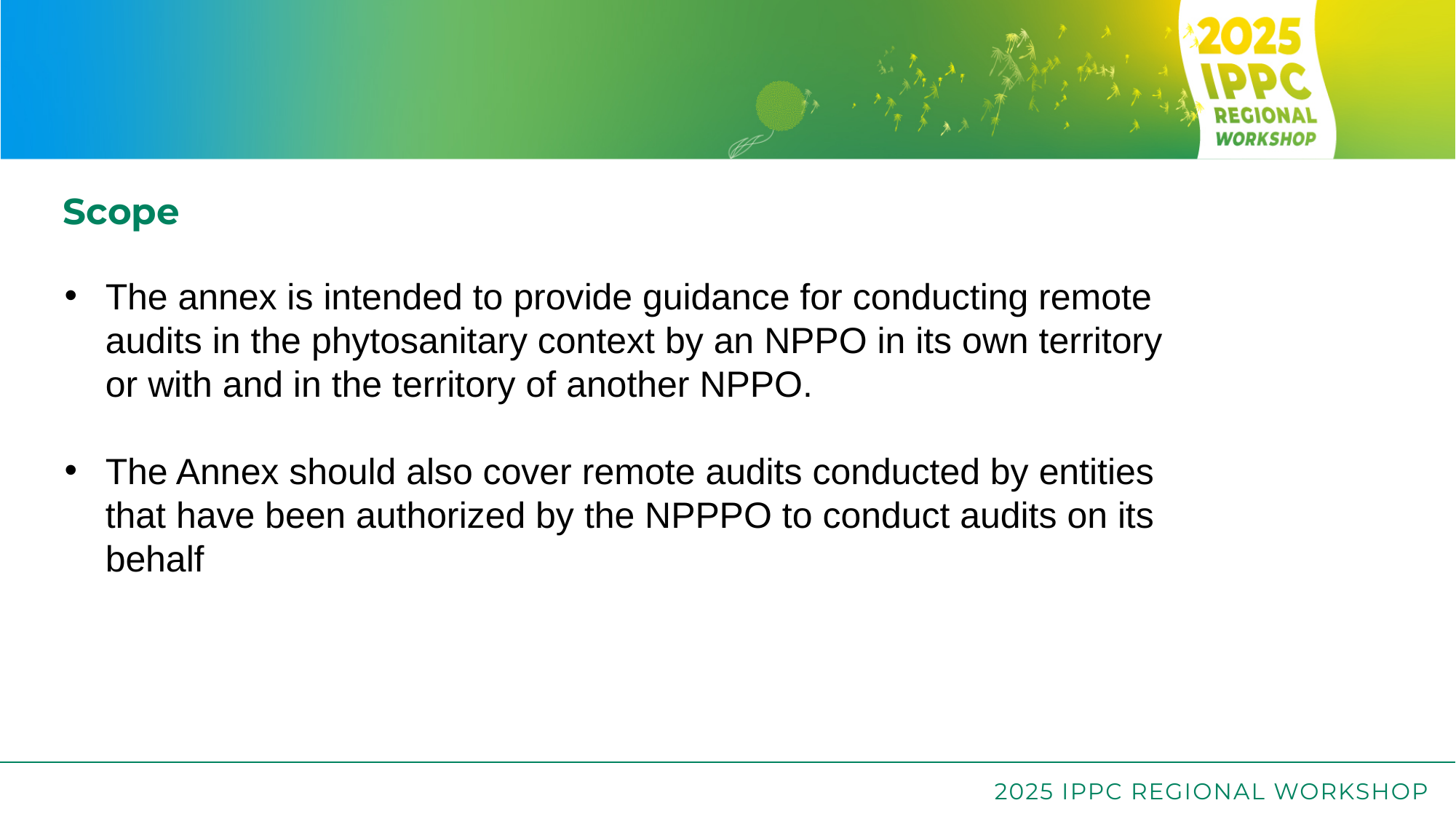

# Scope
The annex is intended to provide guidance for conducting remote audits in the phytosanitary context by an NPPO in its own territory or with and in the territory of another NPPO.

The Annex should also cover remote audits conducted by entities that have been authorized by the NPPPO to conduct audits on its behalf